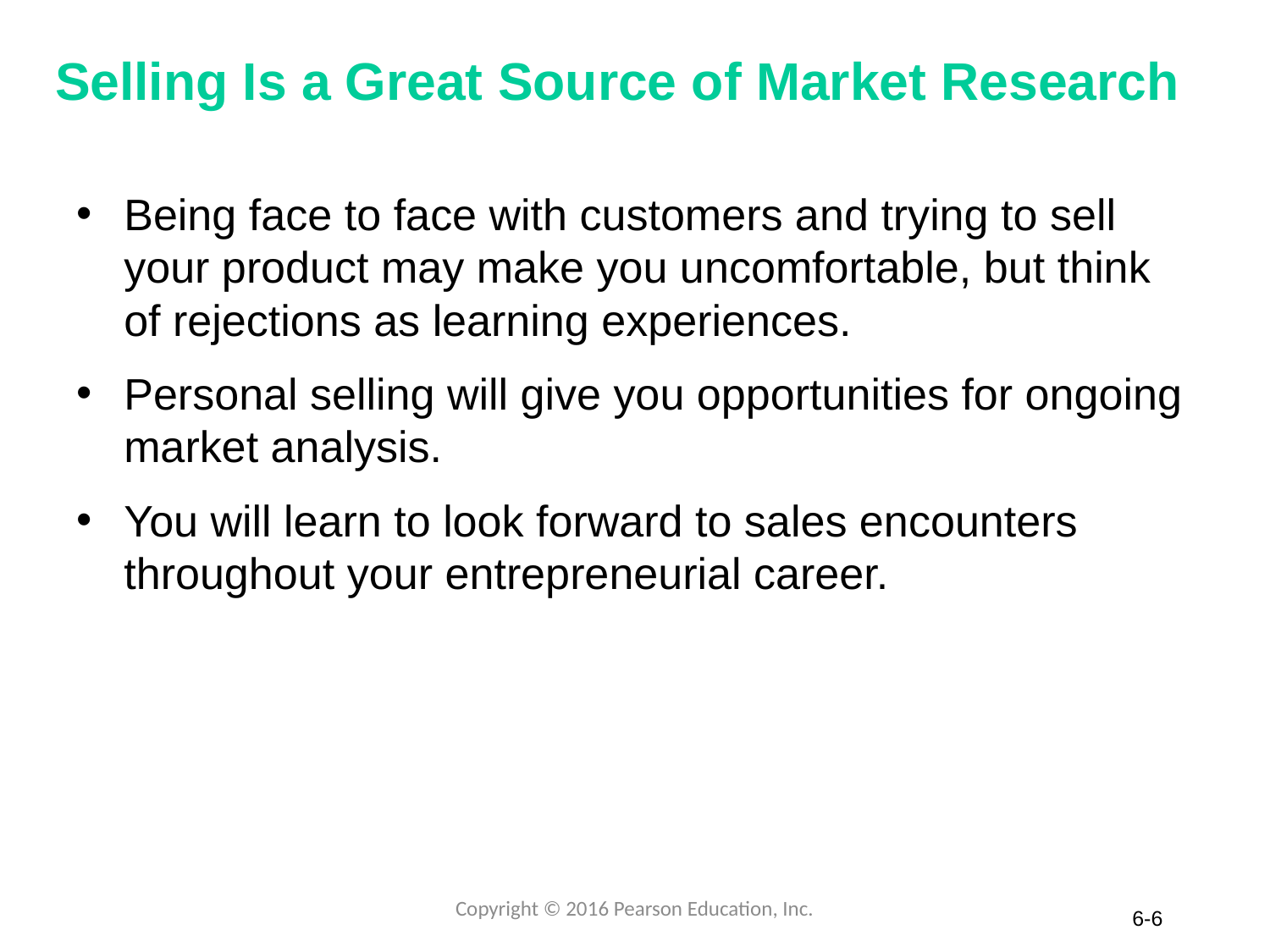

# Selling Is a Great Source of Market Research
Being face to face with customers and trying to sell your product may make you uncomfortable, but think of rejections as learning experiences.

Personal selling will give you opportunities for ongoing market analysis.

You will learn to look forward to sales encounters throughout your entrepreneurial career.
Copyright © 2016 Pearson Education, Inc.